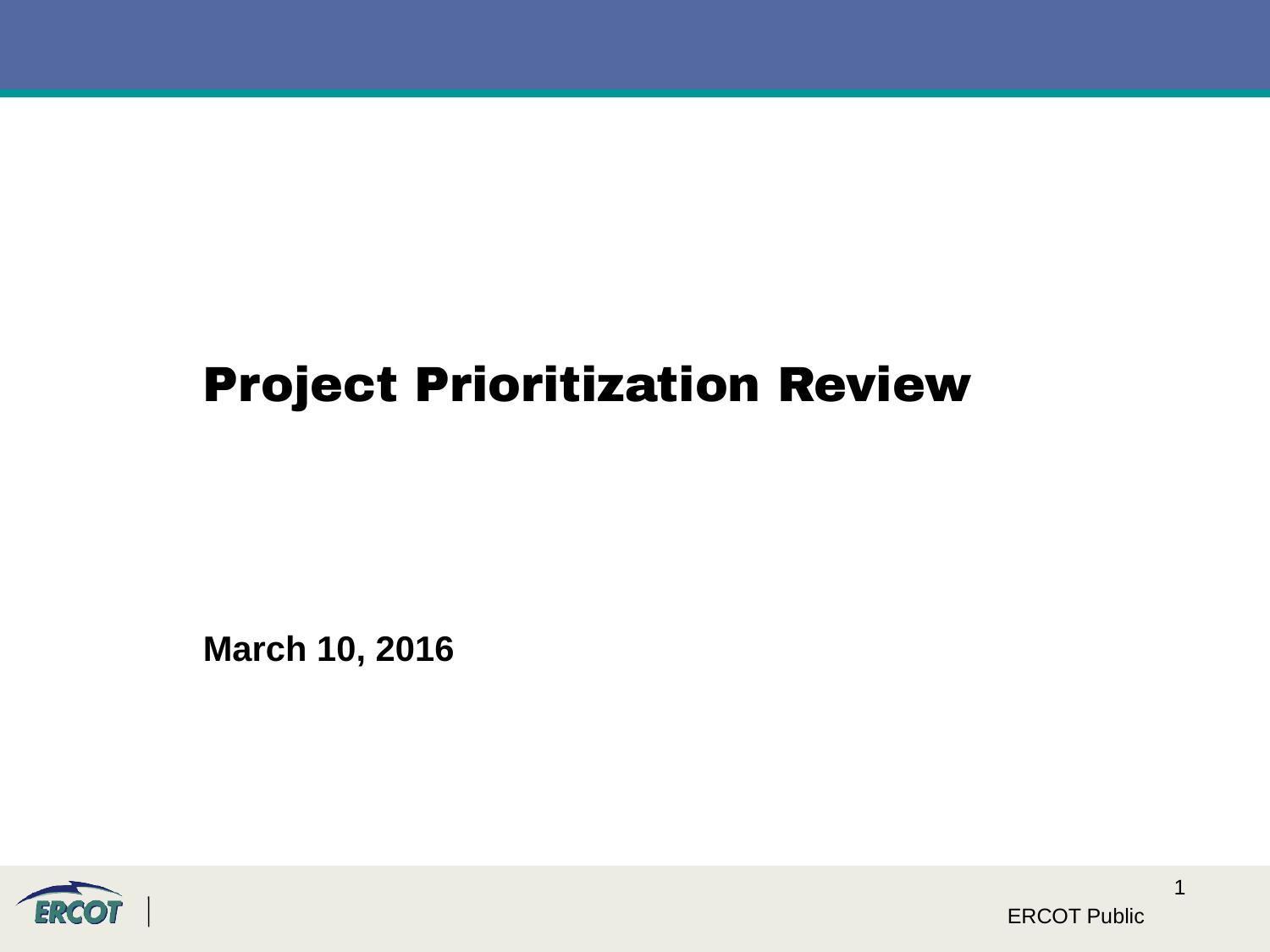

Project Prioritization Review

March 10, 2016
ERCOT Public